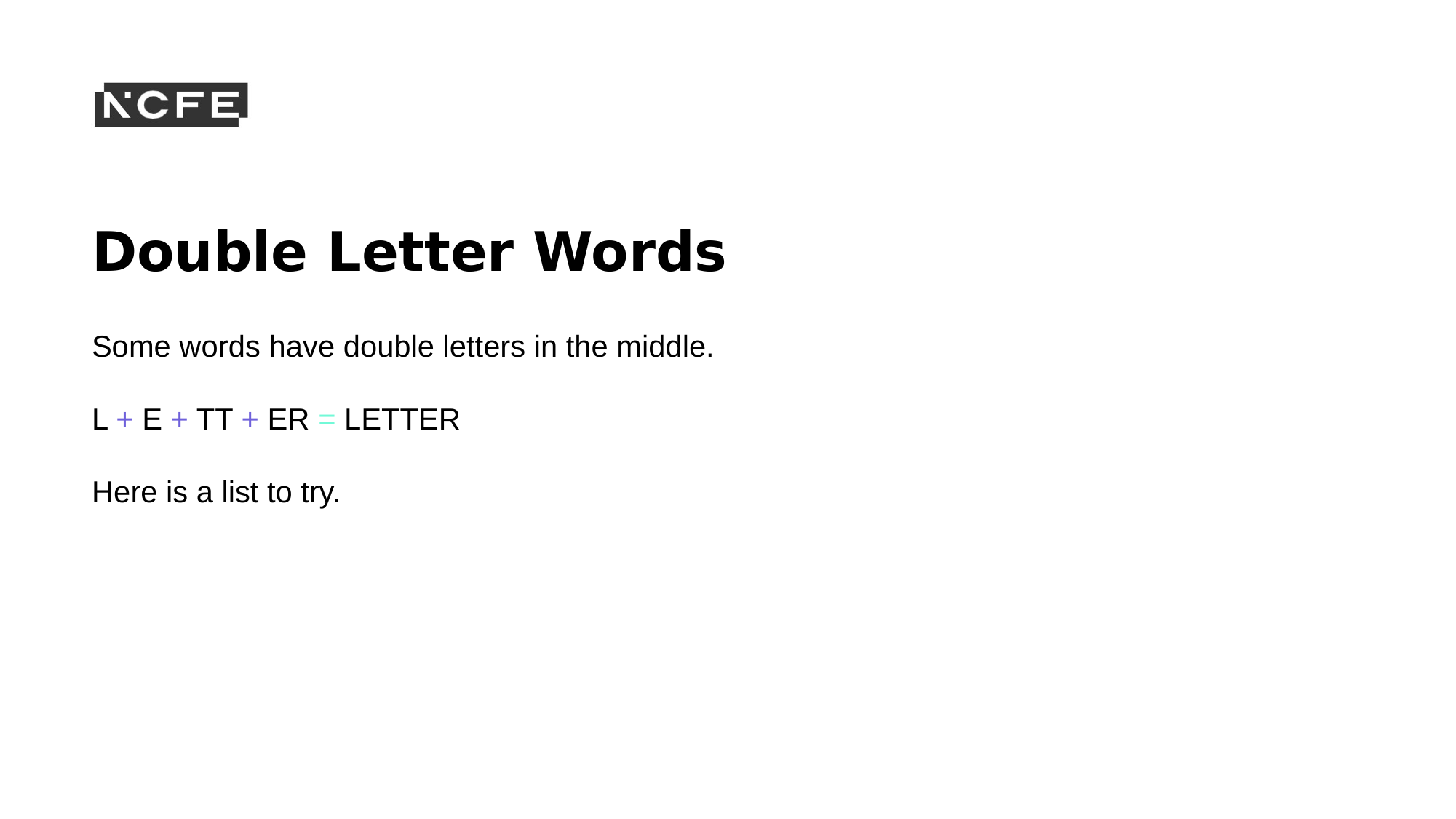

# Double Letter Words
Some words have double letters in the middle.

L + E + TT + ER = LETTER

Here is a list to try.